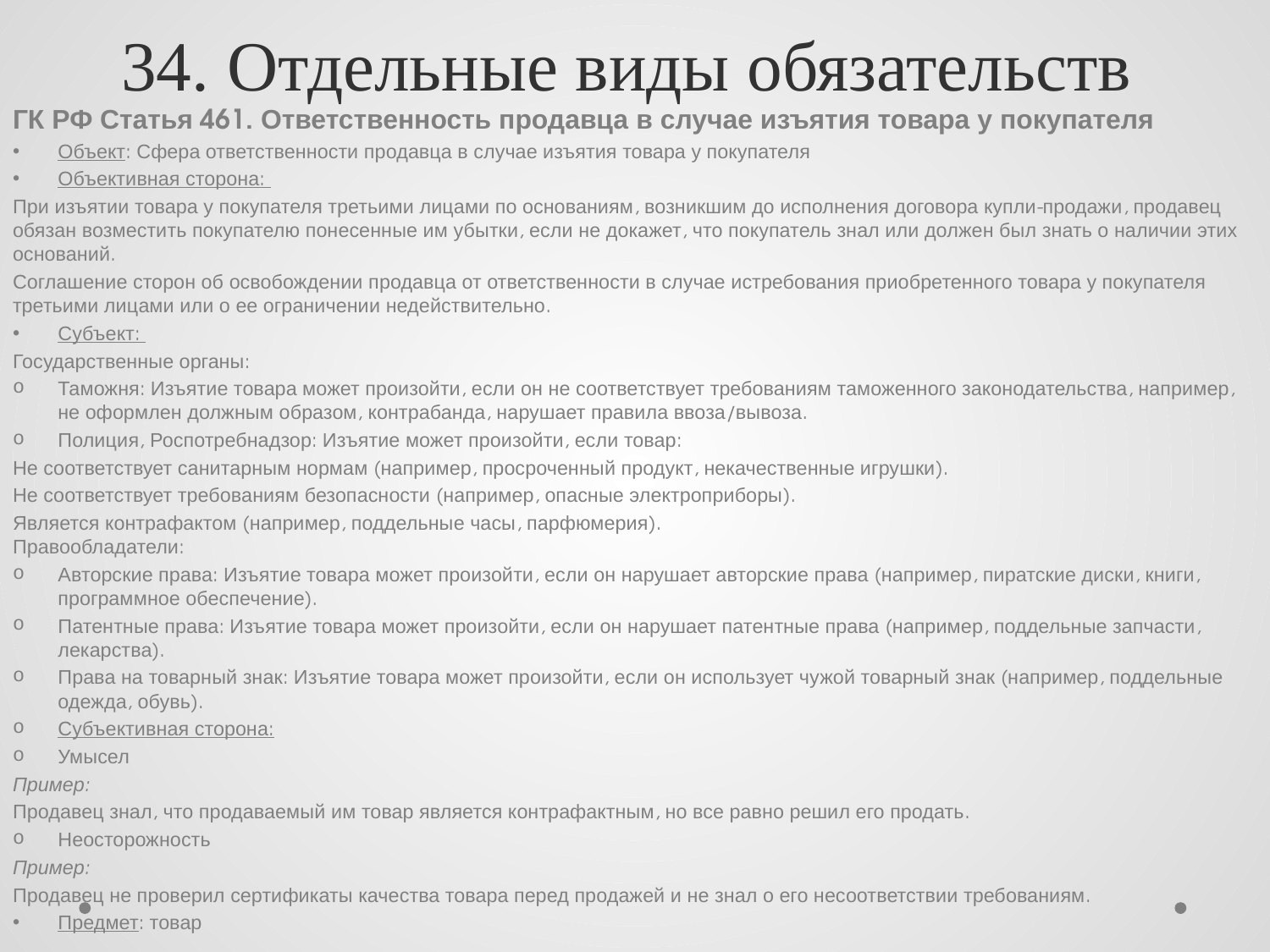

# 34. Отдельные виды обязательств
ГК РФ Статья 461. Ответственность продавца в случае изъятия товара у покупателя
Объект: Сфера ответственности продавца в случае изъятия товара у покупателя
Объективная сторона:
При изъятии товара у покупателя третьими лицами по основаниям, возникшим до исполнения договора купли-продажи, продавец обязан возместить покупателю понесенные им убытки, если не докажет, что покупатель знал или должен был знать о наличии этих оснований.
Соглашение сторон об освобождении продавца от ответственности в случае истребования приобретенного товара у покупателя третьими лицами или о ее ограничении недействительно.
Субъект:
Государственные органы:
Таможня: Изъятие товара может произойти, если он не соответствует требованиям таможенного законодательства, например, не оформлен должным образом, контрабанда, нарушает правила ввоза/вывоза.
Полиция, Роспотребнадзор: Изъятие может произойти, если товар:
Не соответствует санитарным нормам (например, просроченный продукт, некачественные игрушки).
Не соответствует требованиям безопасности (например, опасные электроприборы).
Является контрафактом (например, поддельные часы, парфюмерия).
Правообладатели:
Авторские права: Изъятие товара может произойти, если он нарушает авторские права (например, пиратские диски, книги, программное обеспечение).
Патентные права: Изъятие товара может произойти, если он нарушает патентные права (например, поддельные запчасти, лекарства).
Права на товарный знак: Изъятие товара может произойти, если он использует чужой товарный знак (например, поддельные одежда, обувь).
Субъективная сторона:
Умысел
Пример:
Продавец знал, что продаваемый им товар является контрафактным, но все равно решил его продать.
Неосторожность
Пример:
Продавец не проверил сертификаты качества товара перед продажей и не знал о его несоответствии требованиям.
Предмет: товар